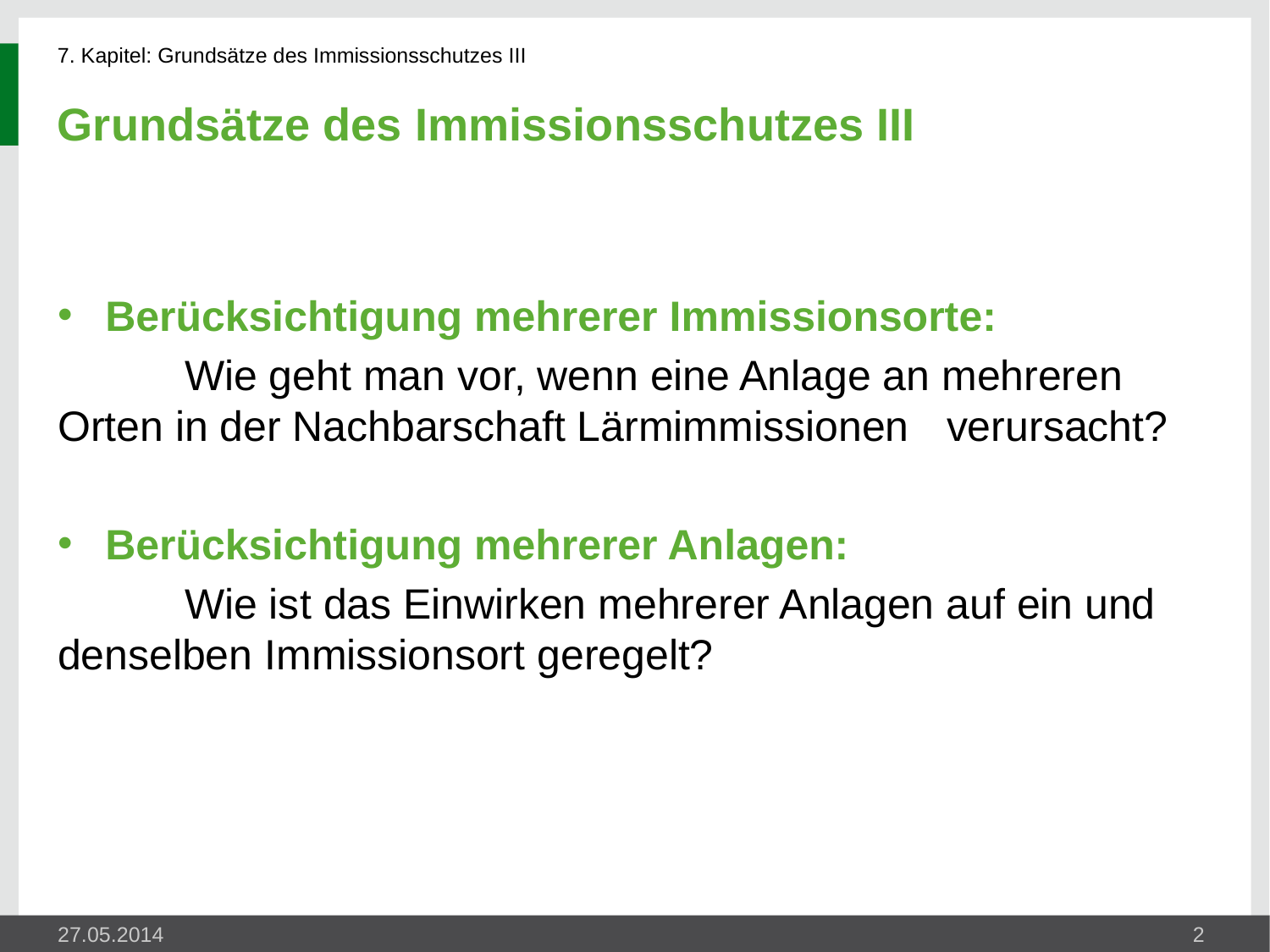

# Grundsätze des Immissionsschutzes III
Berücksichtigung mehrerer Immissionsorte:
	Wie geht man vor, wenn eine Anlage an mehreren 	Orten in der Nachbarschaft Lärmimmissionen 	verursacht?

Berücksichtigung mehrerer Anlagen:
	Wie ist das Einwirken mehrerer Anlagen auf ein und 	denselben Immissionsort geregelt?
27.05.2014
2